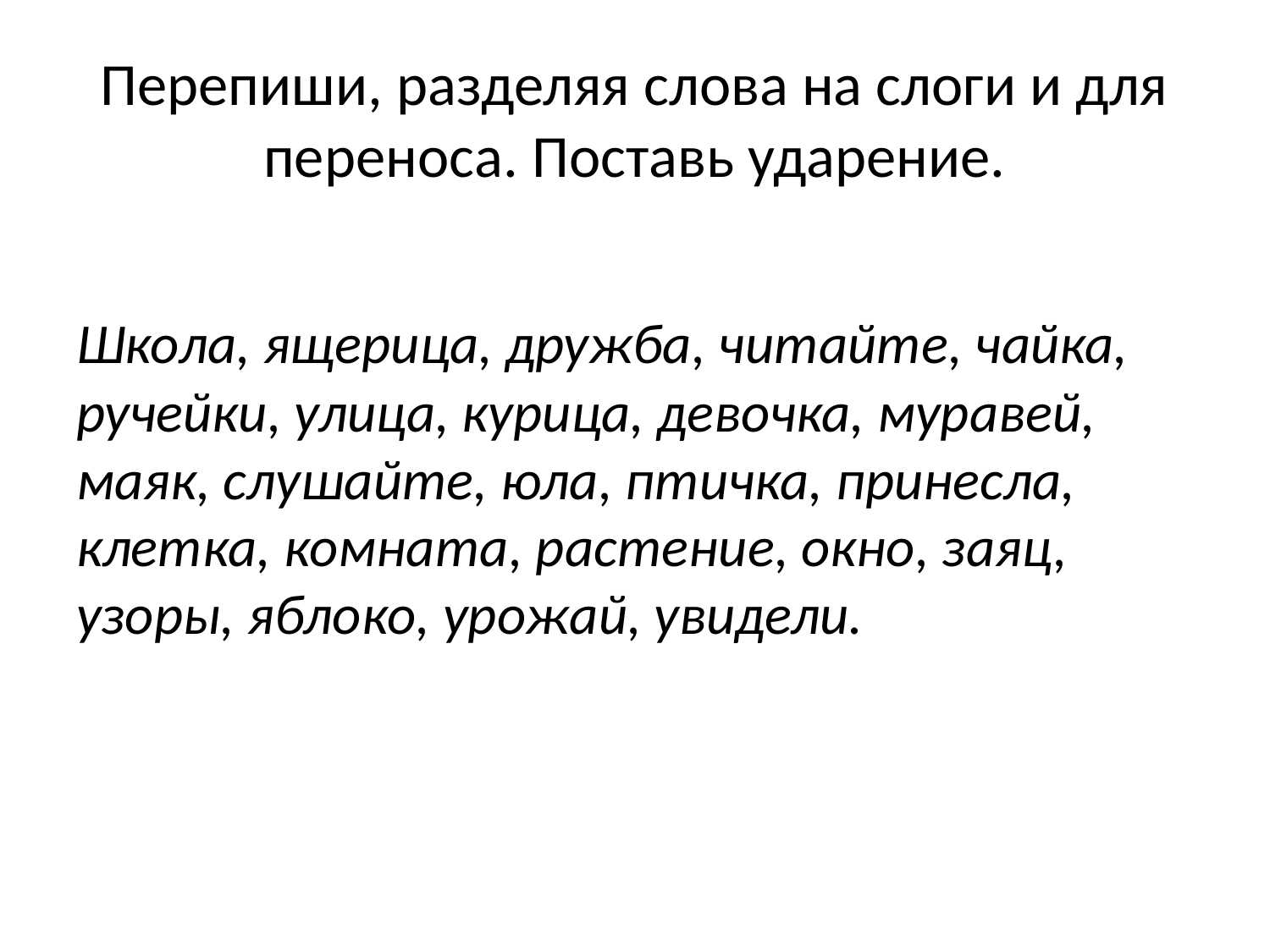

# Перепиши, разделяя слова на слоги и для переноса. Поставь ударение.

Школа, ящерица, дружба, читайте, чайка, ручейки, улица, курица, девочка, муравей, маяк, слушайте, юла, птичка, принесла, клетка, комната, растение, окно, заяц, узоры, яблоко, урожай, увидели.